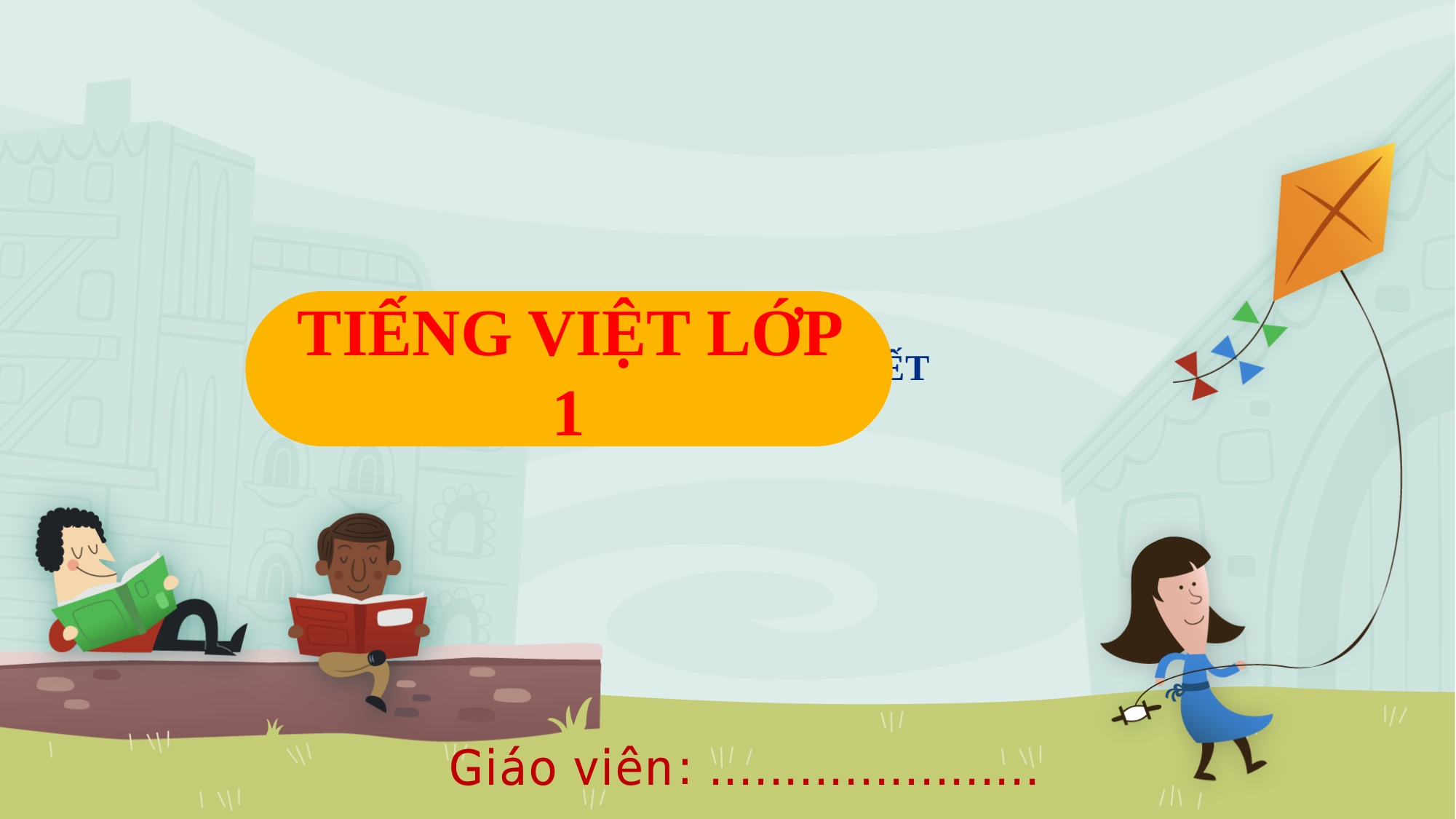

# CHÀO MỪNG CÁC EM ĐẾN VỚI TIẾT

TIẾNG VIỆT LỚP 1
Giáo viên: ......................